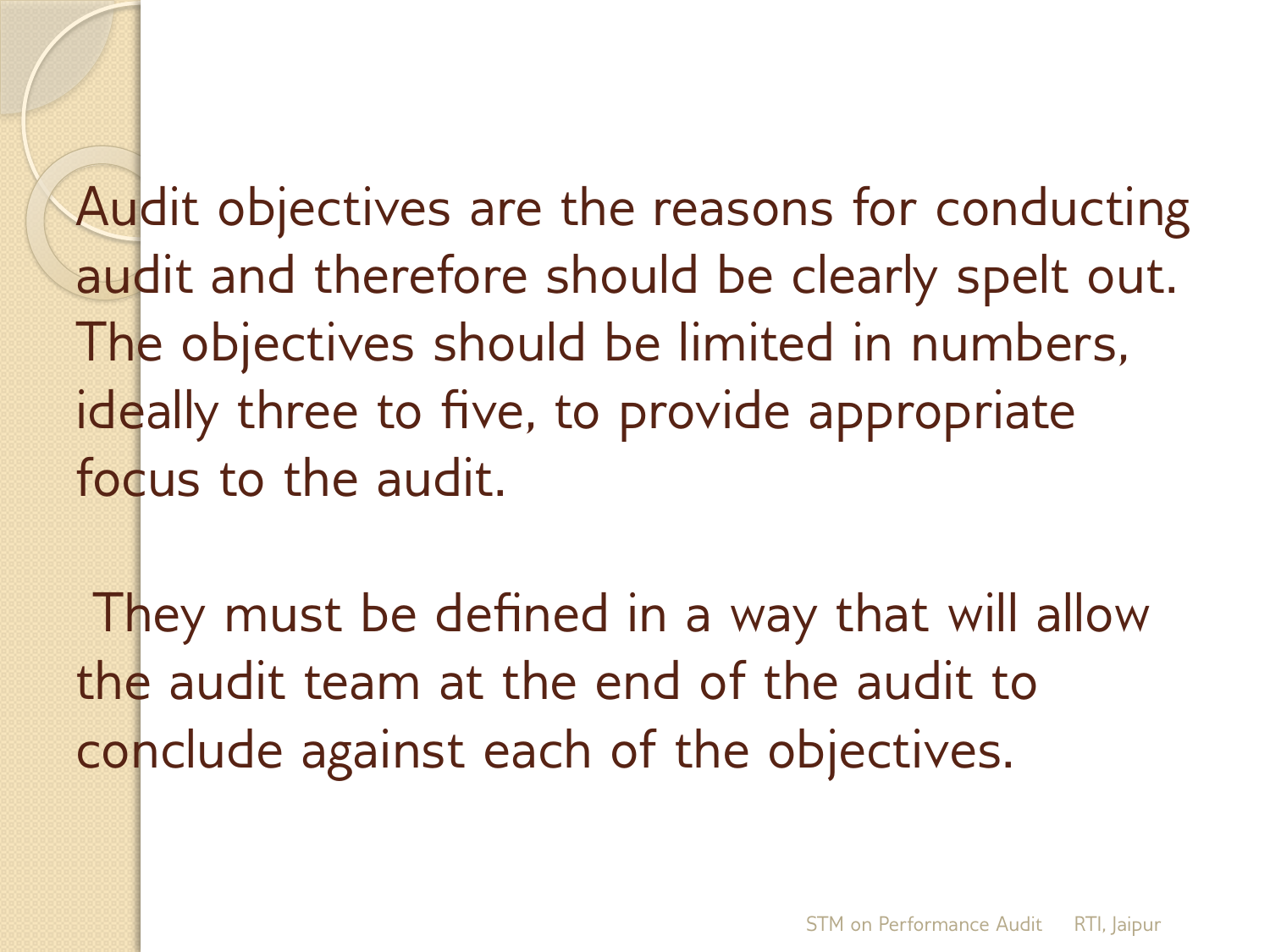

# Audit objectives are the reasons for conducting audit and therefore should be clearly spelt out. The objectives should be limited in numbers, ideally three to five, to provide appropriate focus to the audit. They must be defined in a way that will allow the audit team at the end of the audit to conclude against each of the objectives.
STM on Performance Audit     RTI, Jaipur